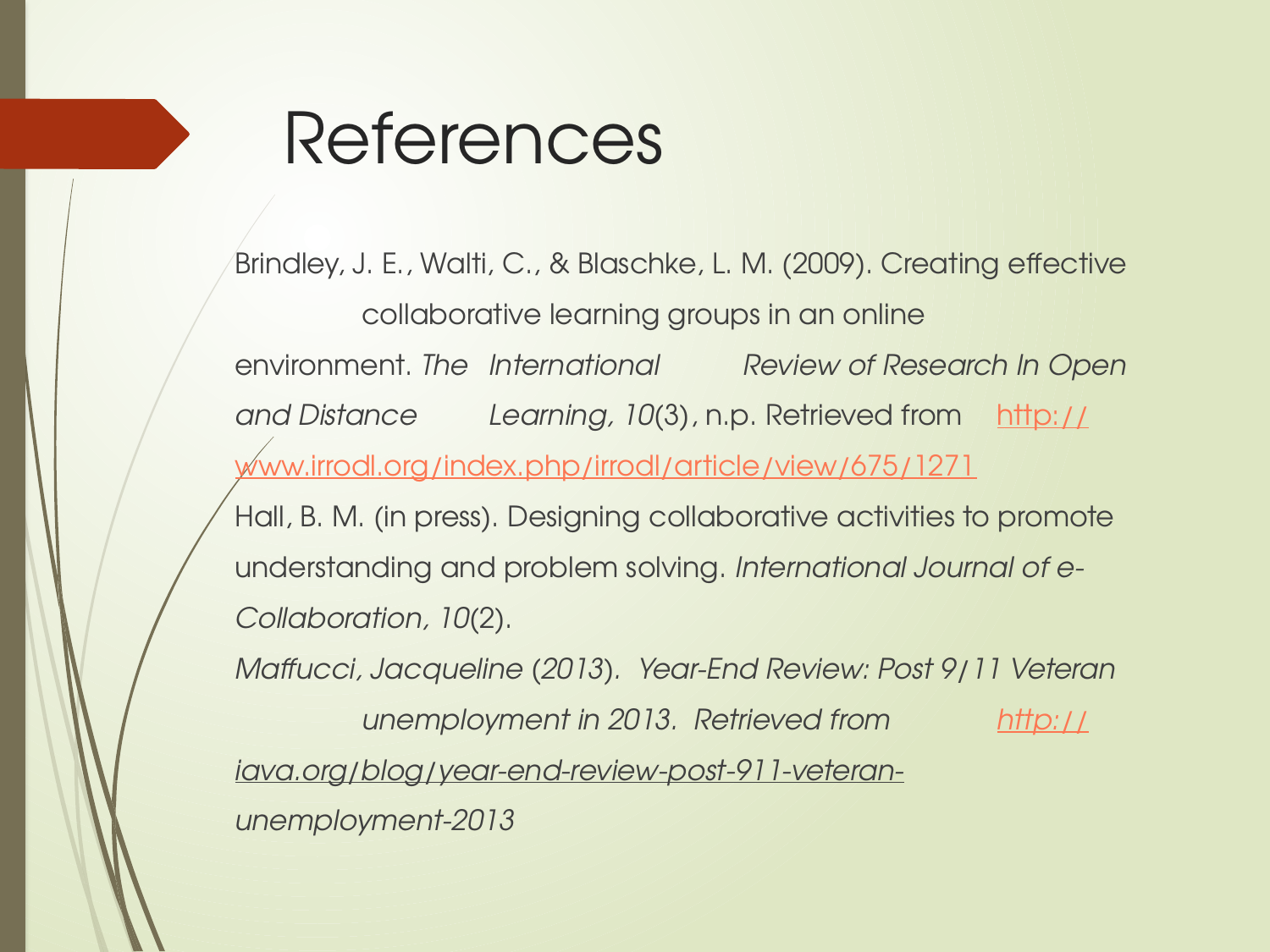

# References
Brindley, J. E., Walti, C., & Blaschke, L. M. (2009). Creating effective 	collaborative learning groups in an online	environment. The 	International 	Review of Research In Open and Distance 	Learning, 10(3), n.p. Retrieved from 	http://www.irrodl.org/index.php/irrodl/article/view/6	75/1271
Hall, B. M. (in press). Designing collaborative activities to promote 	understanding and problem solving. International Journal of e-	Collaboration, 10(2).
Maffucci, Jacqueline (2013).  Year-End Review: Post 9/11 Veteran 	unemployment in 2013.  Retrieved from 	http://iava.org/blog/year-end-	review-post-911-veteran-	unemployment-2013